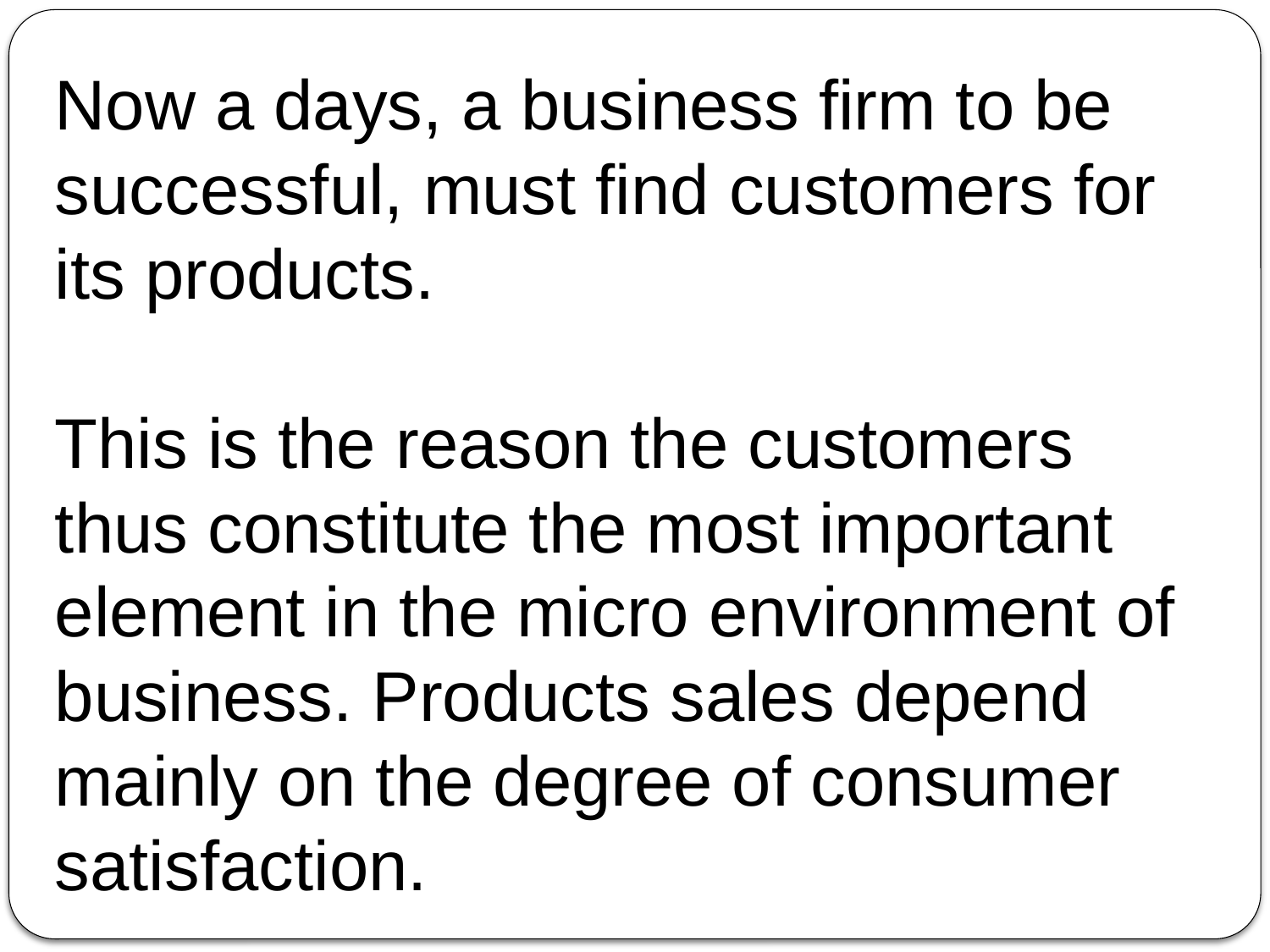

Now a days, a business firm to be successful, must find customers for its products.

This is the reason the customers thus constitute the most important element in the micro environment of business. Products sales depend mainly on the degree of consumer satisfaction.